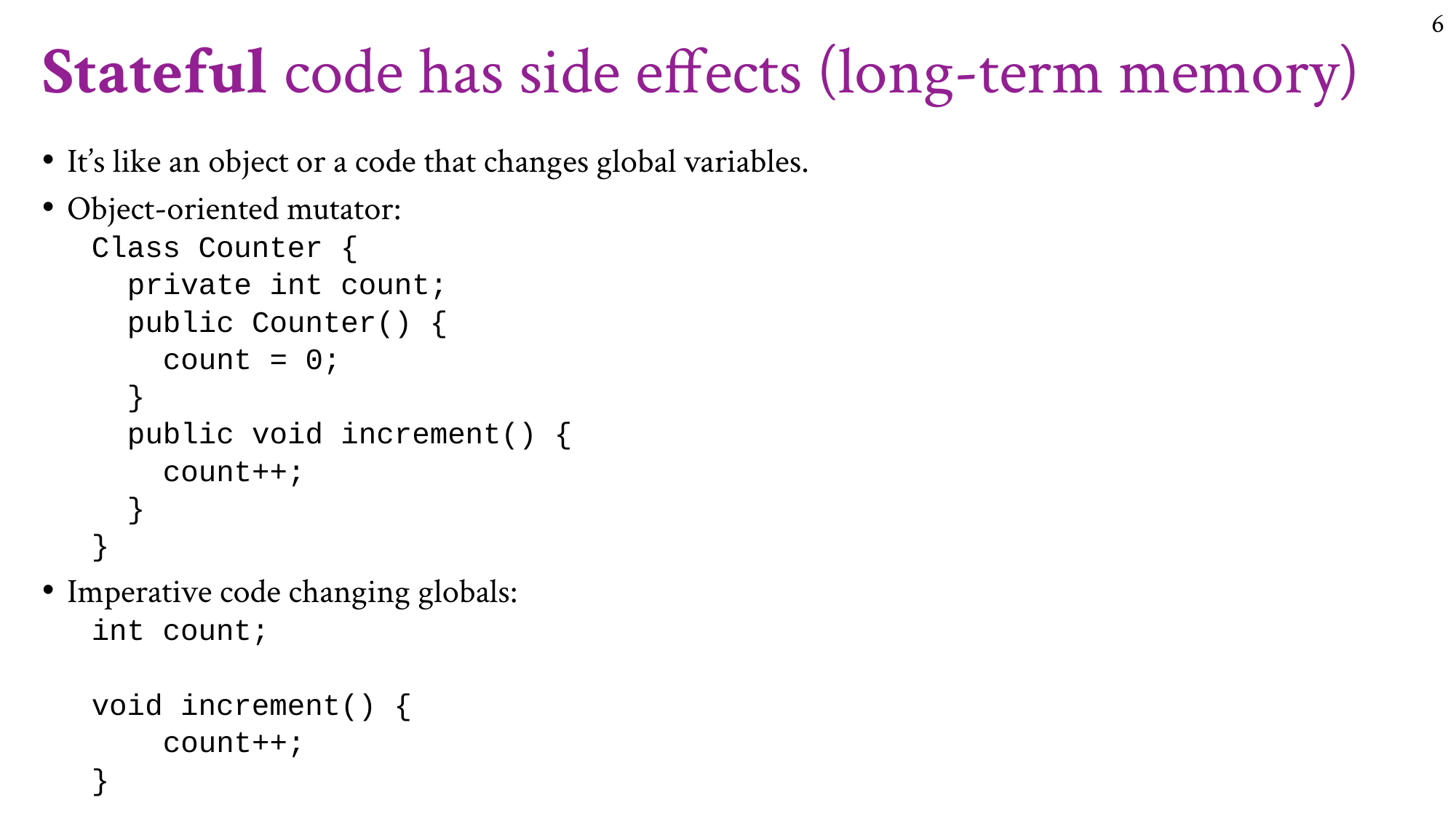

6
# Stateful code has side effects (long-term memory)
It’s like an object or a code that changes global variables.
Object-oriented mutator:
Class Counter {
  private int count;
  public Counter() {
    count = 0;
  }
  public void increment() {
    count++;
  }
}
Imperative code changing globals:
int count;

void increment() {
    count++;
}